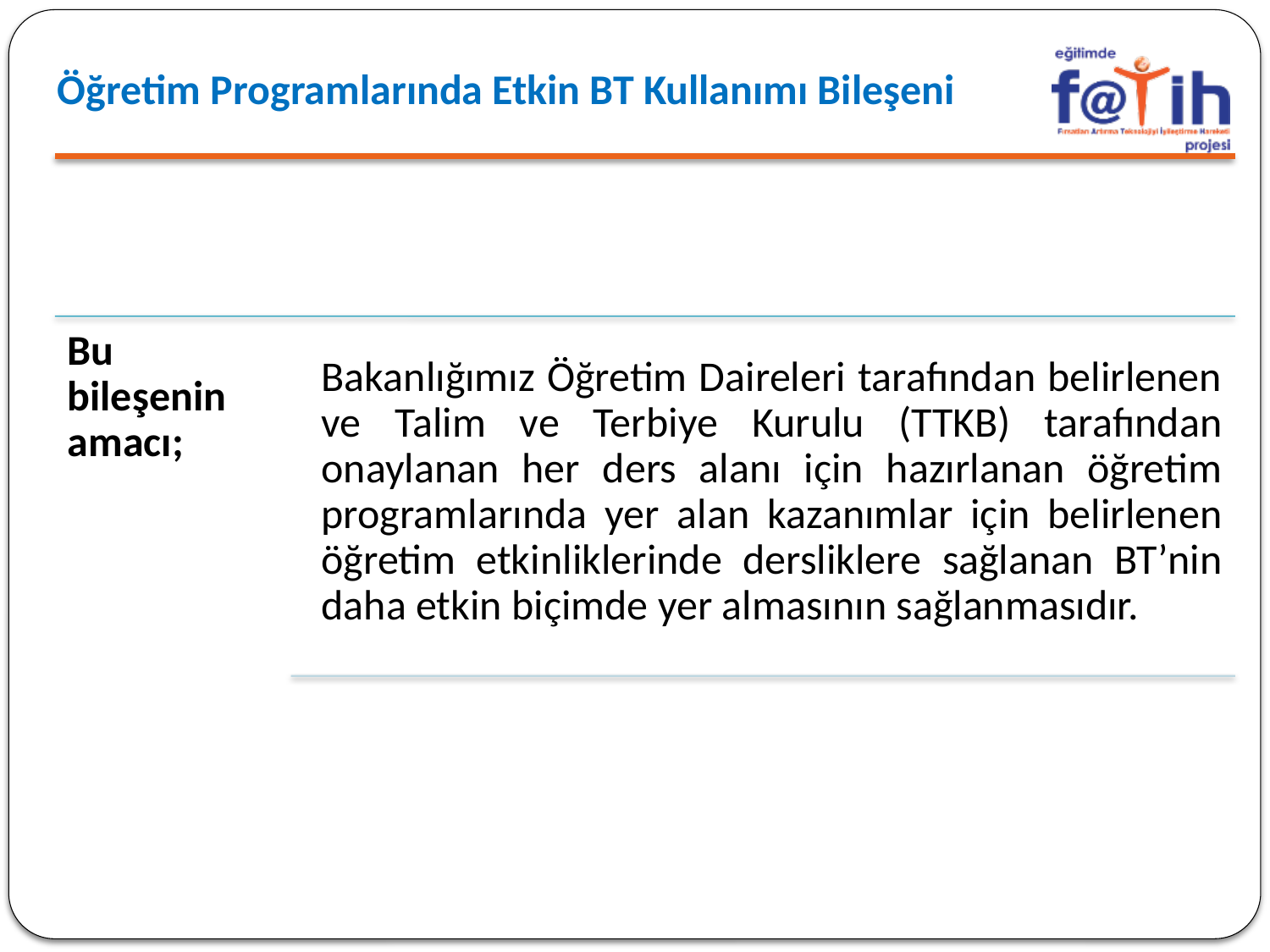

Öğretim Programlarında Etkin BT Kullanımı Bileşeni
Bu bileşenin amacı;
Bakanlığımız Öğretim Daireleri tarafından belirlenen ve Talim ve Terbiye Kurulu (TTKB) tarafından onaylanan her ders alanı için hazırlanan öğretim programlarında yer alan kazanımlar için belirlenen öğretim etkinliklerinde dersliklere sağlanan BT’nin daha etkin biçimde yer almasının sağlanmasıdır.